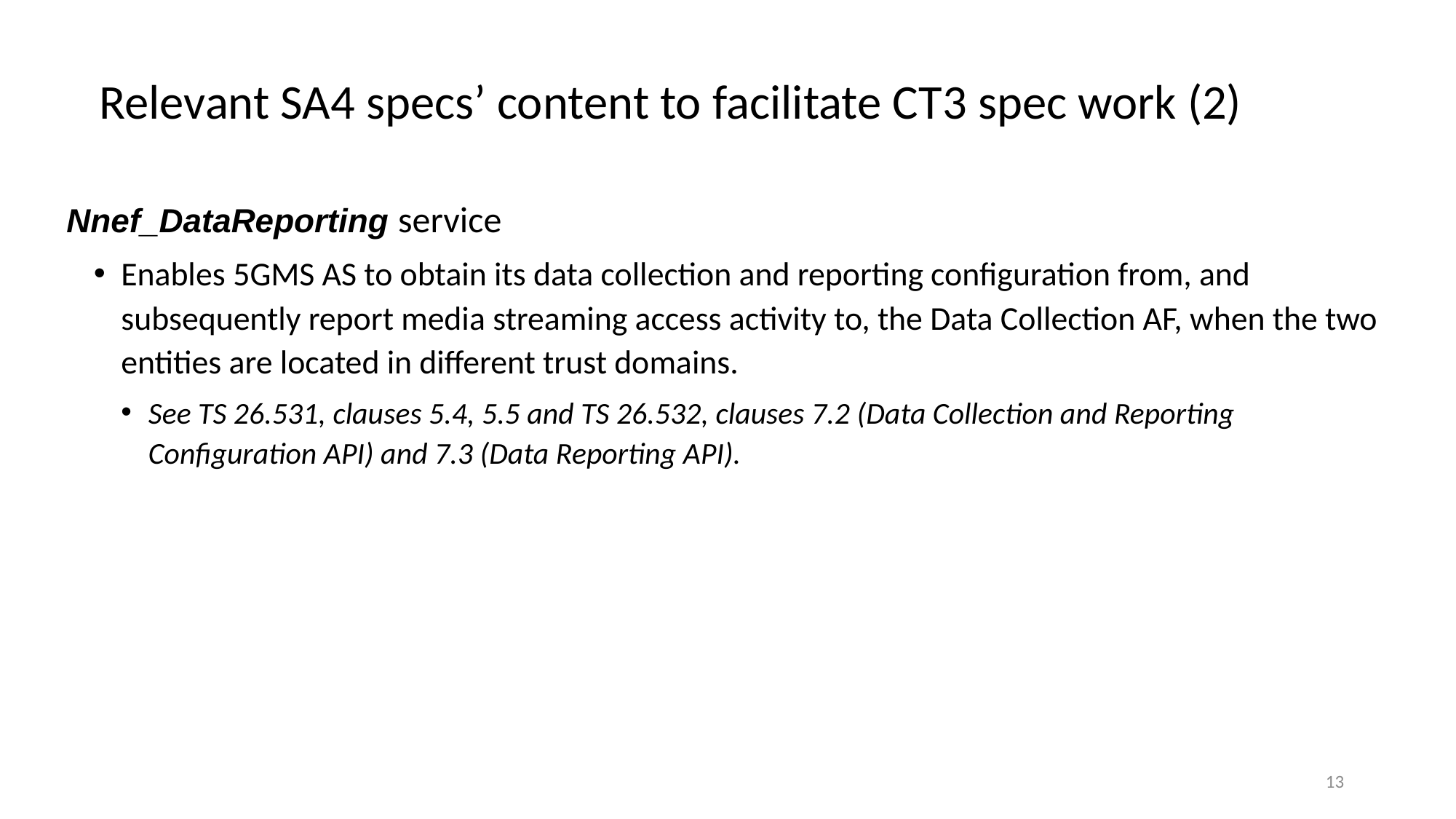

# Relevant SA4 specs’ content to facilitate CT3 spec work (2)
Nnef_DataReporting service
Enables 5GMS AS to obtain its data collection and reporting configuration from, and subsequently report media streaming access activity to, the Data Collection AF, when the two entities are located in different trust domains.
See TS 26.531, clauses 5.4, 5.5 and TS 26.532, clauses 7.2 (Data Collection and Reporting Configuration API) and 7.3 (Data Reporting API).
13